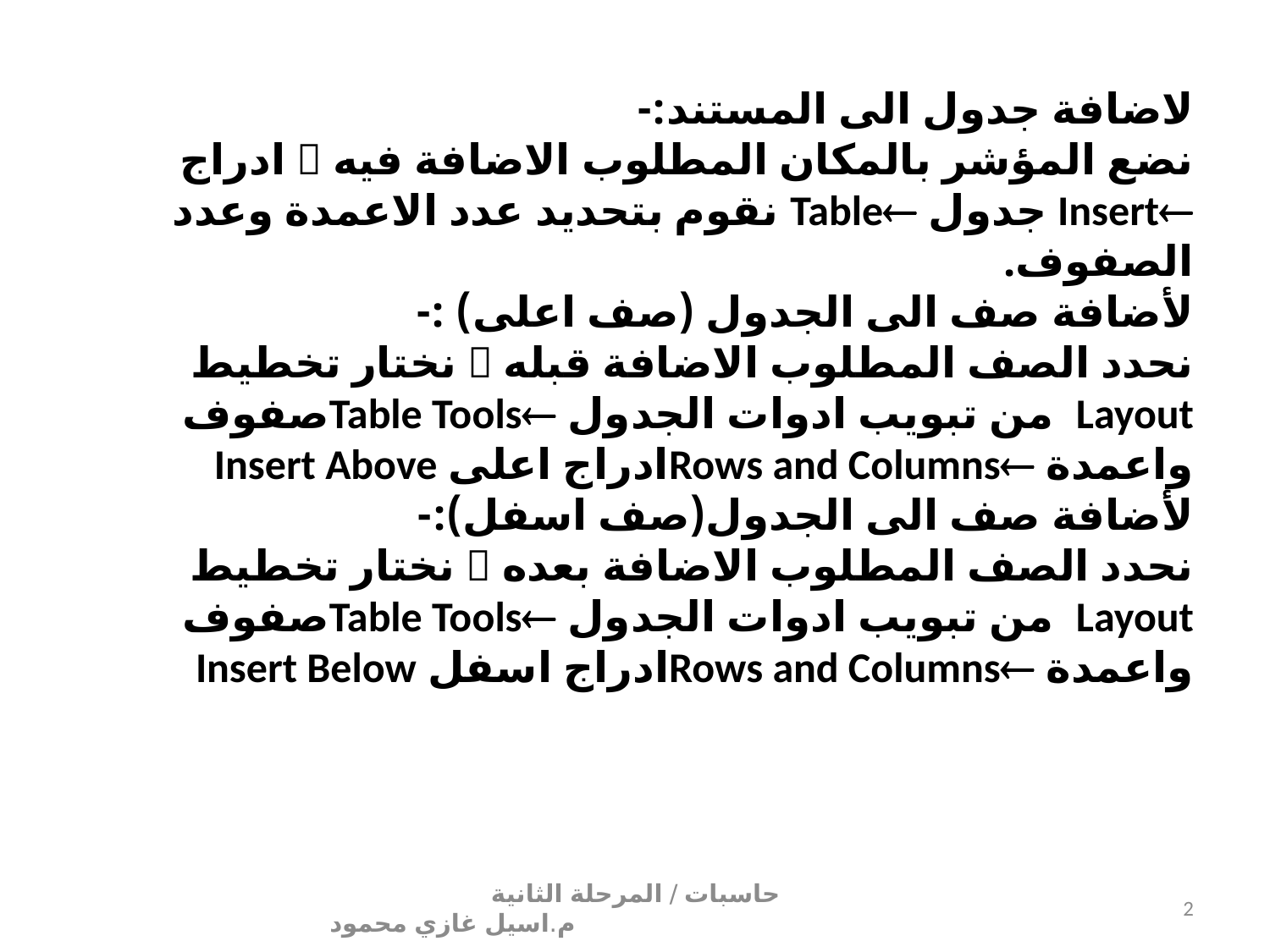

# لاضافة جدول الى المستند:- نضع المؤشر بالمكان المطلوب الاضافة فيه ← ادراج Insert← جدول Table← نقوم بتحديد عدد الاعمدة وعدد الصفوف. لأضافة صف الى الجدول (صف اعلى) :- نحدد الصف المطلوب الاضافة قبله ← نختار تخطيط Layout  من تبويب ادوات الجدول Table Tools←صفوف واعمدة Rows and Columns←ادراج اعلى Insert Above لأضافة صف الى الجدول(صف اسفل):- نحدد الصف المطلوب الاضافة بعده ← نختار تخطيط Layout  من تبويب ادوات الجدول Table Tools←صفوف واعمدة Rows and Columns←ادراج اسفل Insert Below
حاسبات/ المرحلة الثانية                                                    م.اسيل غازي محمود
2